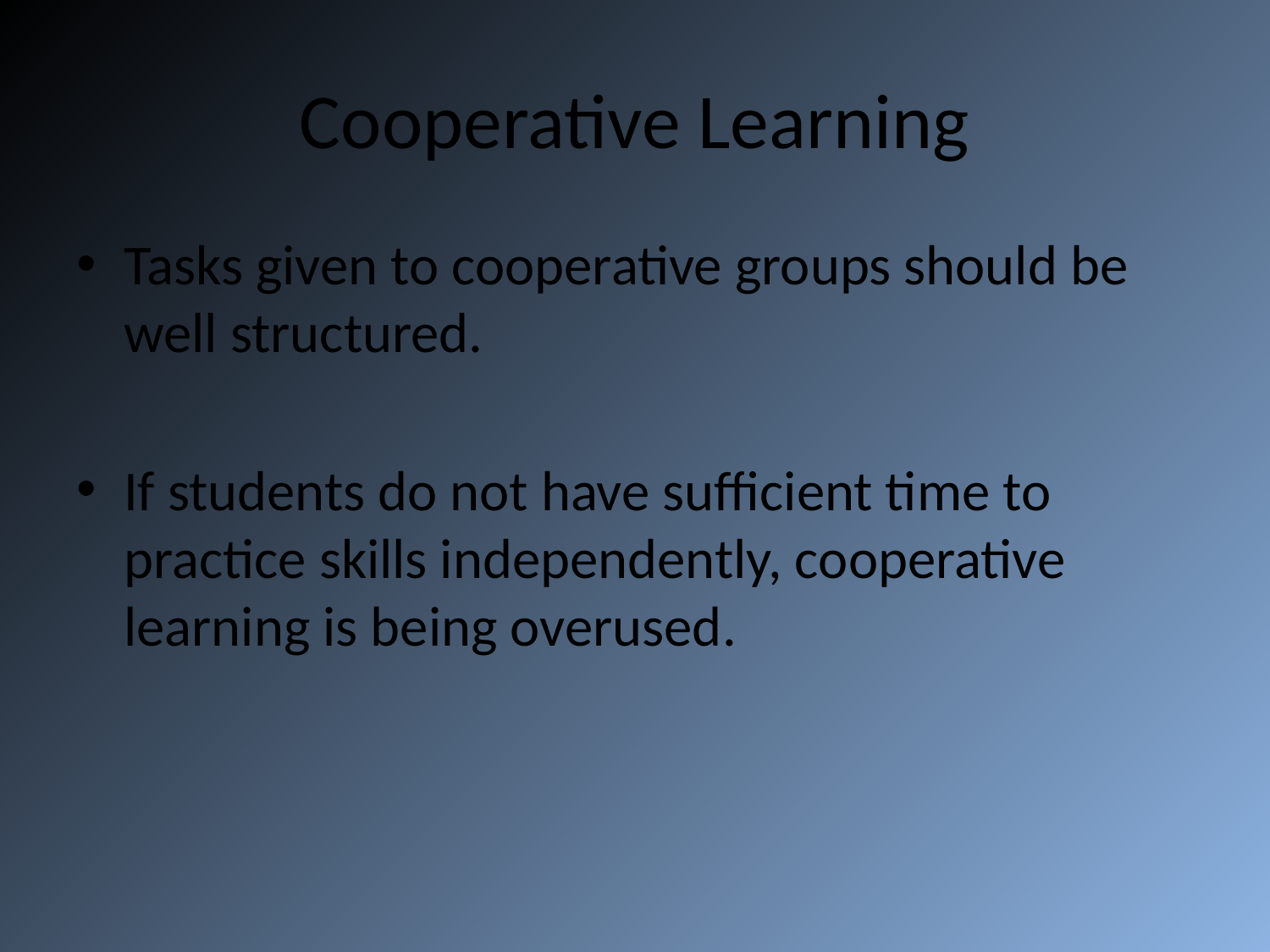

# Cooperative Learning
Tasks given to cooperative groups should be well structured.

If students do not have sufficient time to practice skills independently, cooperative learning is being overused.